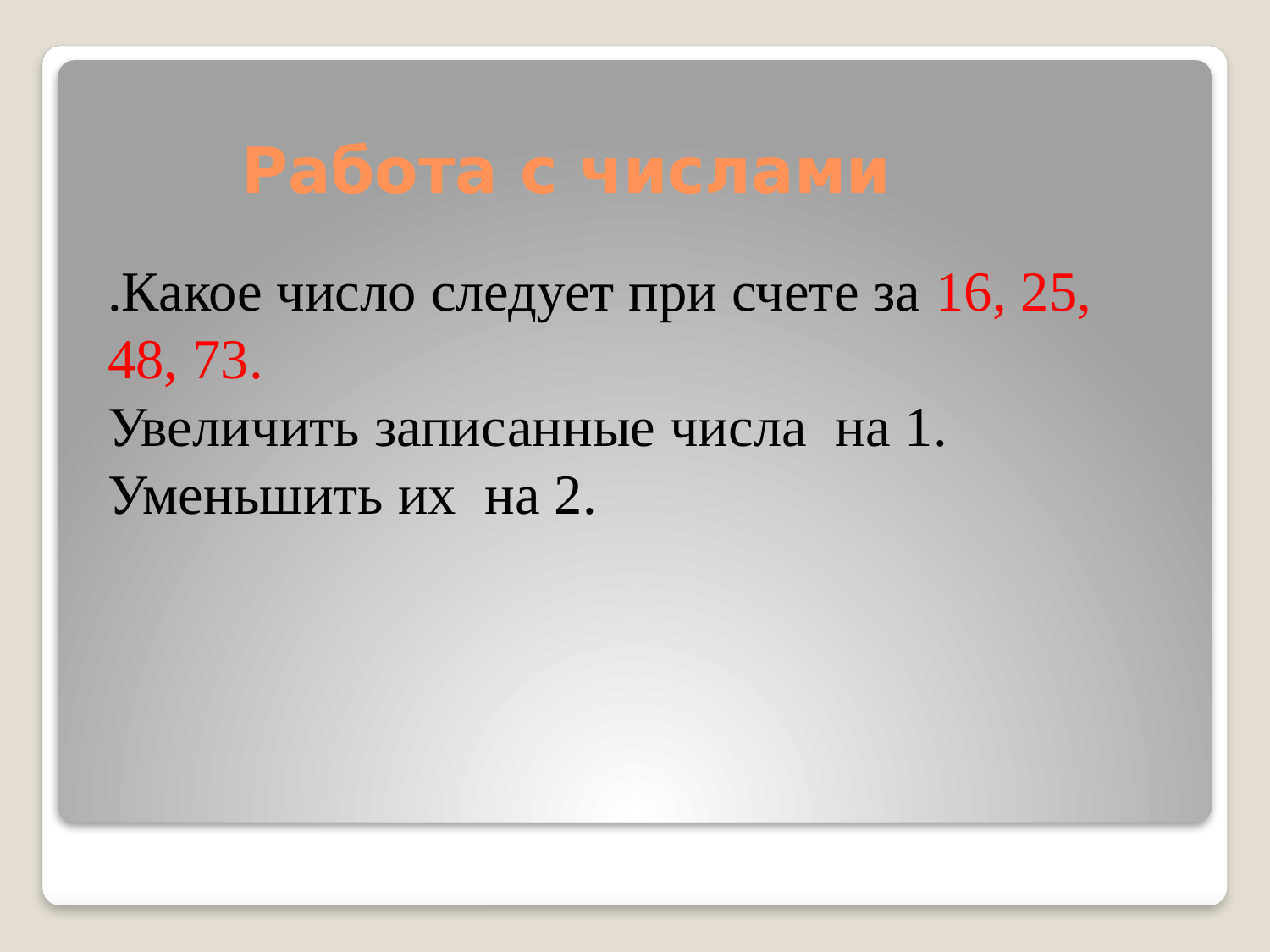

# Работа с числами
.Какое число следует при счете за 16, 25, 48, 73.
Увеличить записанные числа  на 1.
Уменьшить их  на 2.